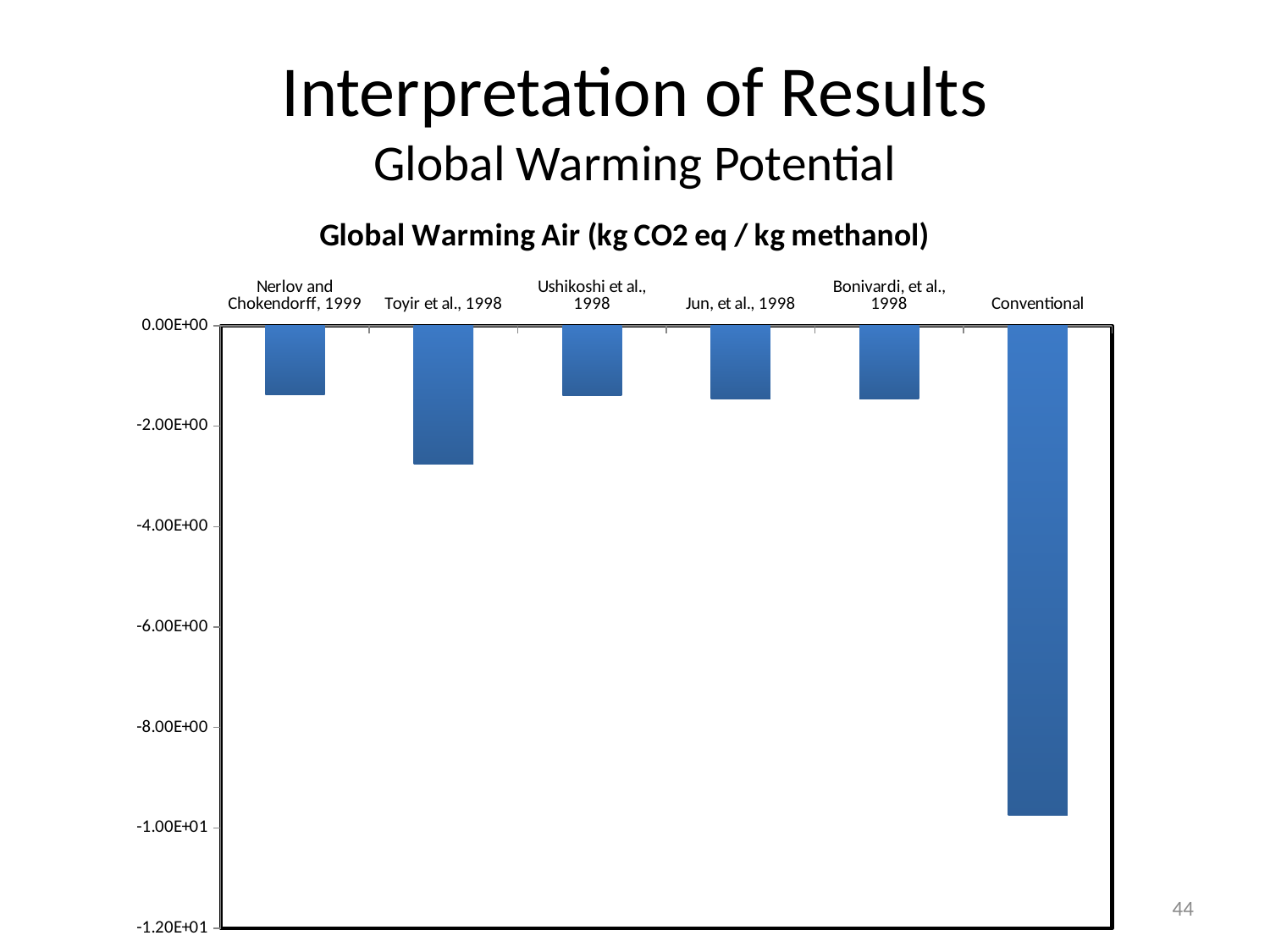

# Interpretation of Results Global Warming Potential

### Chart:

| Category | Global Warming Air (kg CO2 eq / kg methanol) |
|---|---|
| Nerlov and Chokendorff, 1999 | -1.3794740686632578 |
| Toyir et al., 1998 | -2.7592491343174776 |
| Ushikoshi et al., 1998 | -1.396857299470126 |
| Jun, et al., 1998 | -1.4577696526508226 |
| Bonivardi, et al., 1998 | -1.4523722627737226 |
| Conventional | -9.742740361387574 |
44